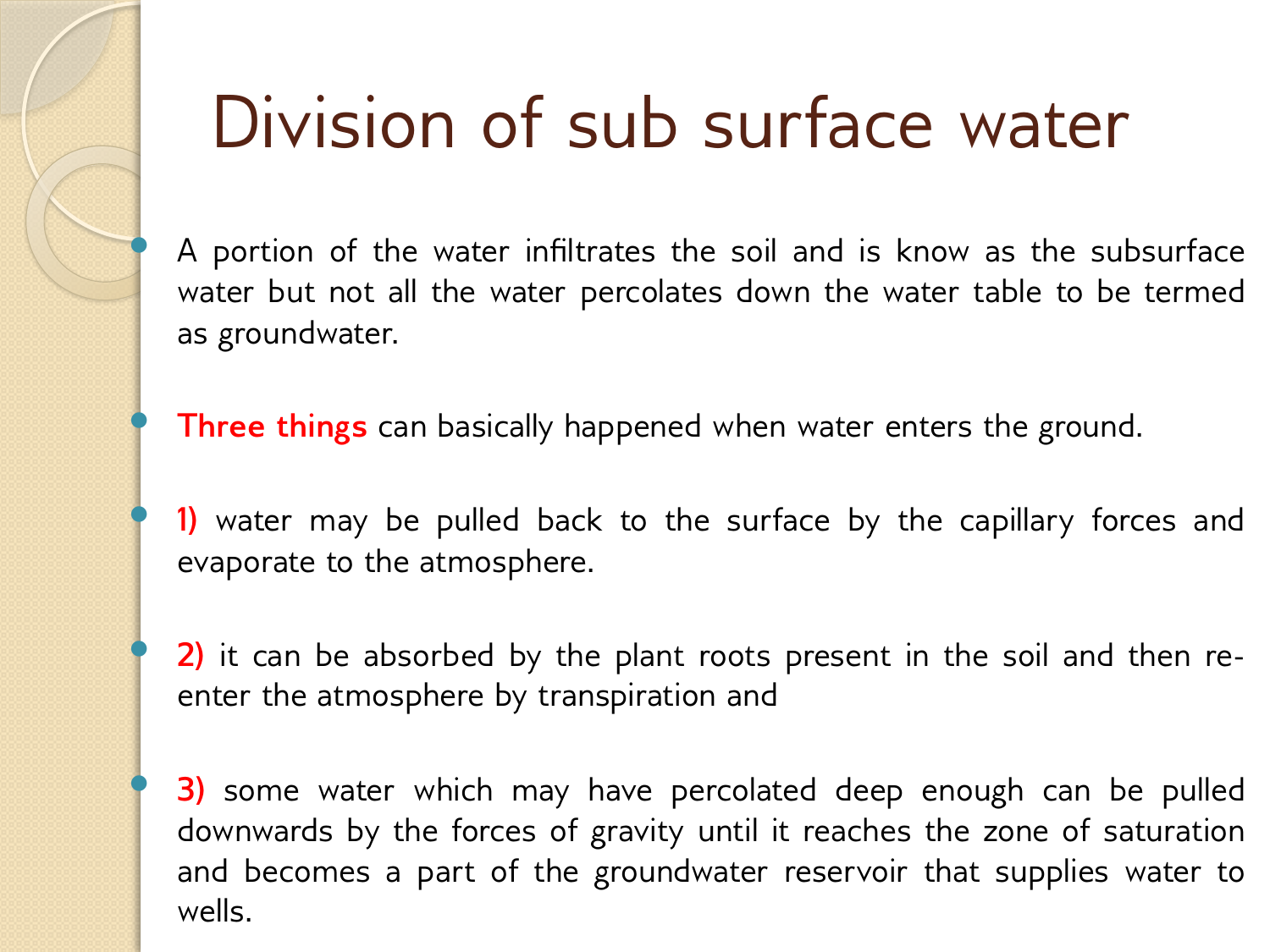

# Division of sub surface water
A portion of the water infiltrates the soil and is know as the subsurface water but not all the water percolates down the water table to be termed as groundwater.

Three things can basically happened when water enters the ground.

1) water may be pulled back to the surface by the capillary forces and evaporate to the atmosphere.

2) it can be absorbed by the plant roots present in the soil and then re-enter the atmosphere by transpiration and

3) some water which may have percolated deep enough can be pulled downwards by the forces of gravity until it reaches the zone of saturation and becomes a part of the groundwater reservoir that supplies water to wells.